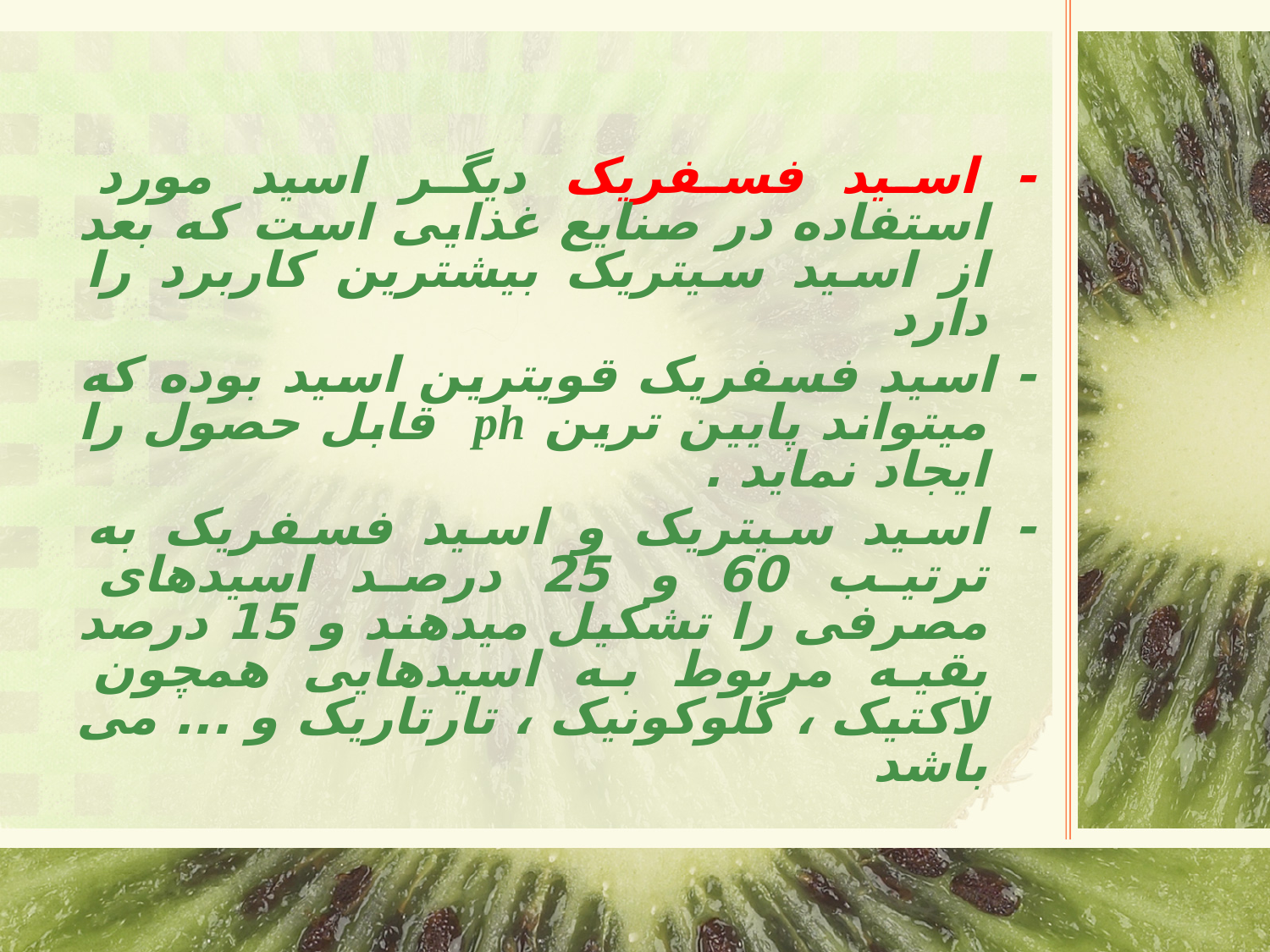

#
- اسید فسفریک دیگر اسید مورد استفاده در صنایع غذایی است که بعد از اسید سیتریک بیشترین کاربرد را دارد
- اسید فسفریک قویترین اسید بوده که میتواند پایین ترین ph  قابل حصول را ایجاد نماید .
- اسید سیتریک و اسید فسفریک به ترتیب 60 و 25 درصد اسیدهای مصرفی را تشکیل میدهند و 15 درصد بقیه مربوط به اسیدهایی همچون لاکتیک ، گلوکونیک ، تارتاریک و ... می باشد